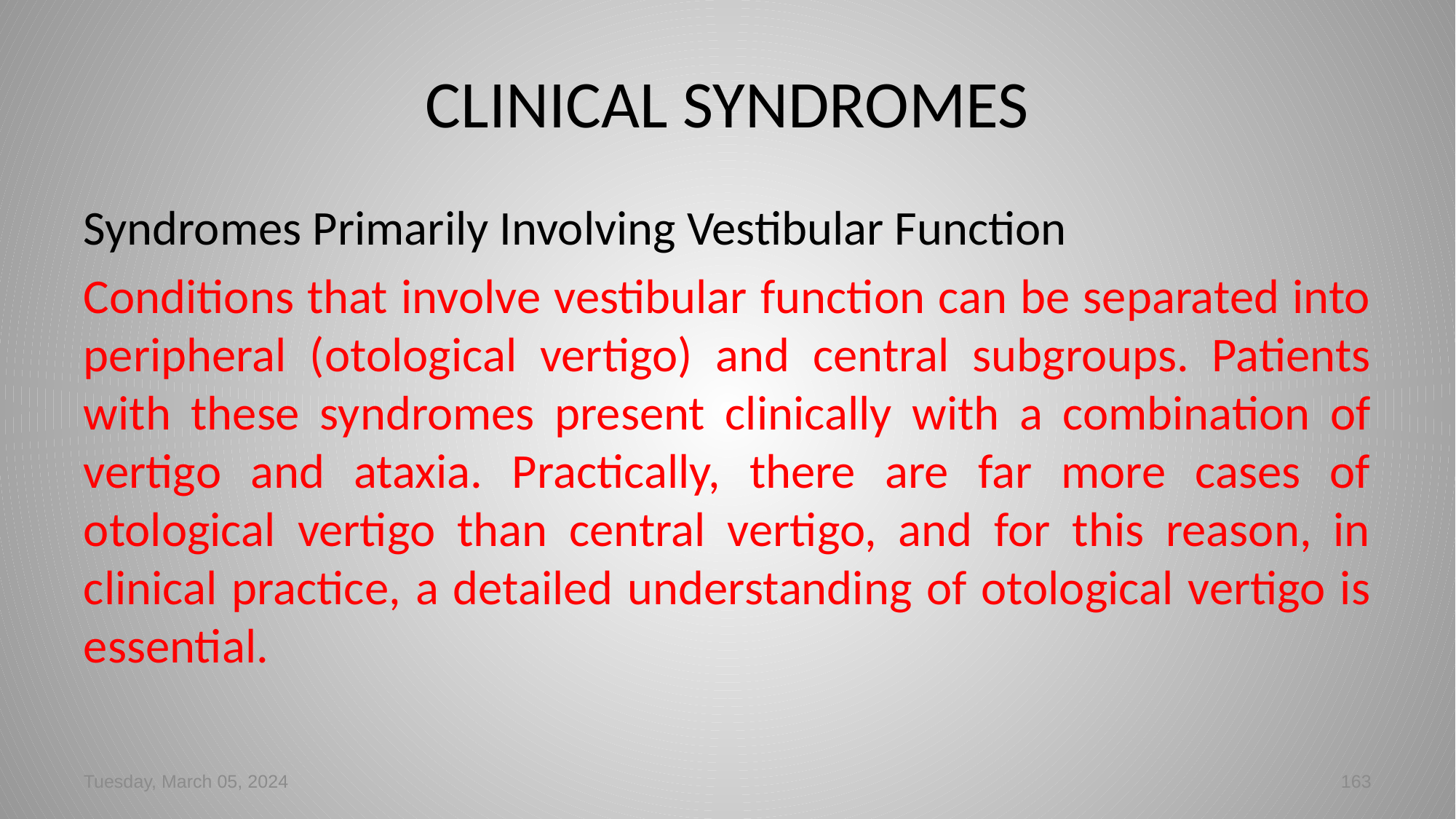

# CLINICAL SYNDROMES
Syndromes Primarily Involving Vestibular Function
Conditions that involve vestibular function can be separated into peripheral (otological vertigo) and central subgroups. Patients with these syndromes present clinically with a combination of vertigo and ataxia. Practically, there are far more cases of otological vertigo than central vertigo, and for this reason, in clinical practice, a detailed understanding of otological vertigo is essential.
Tuesday, March 05, 2024
163